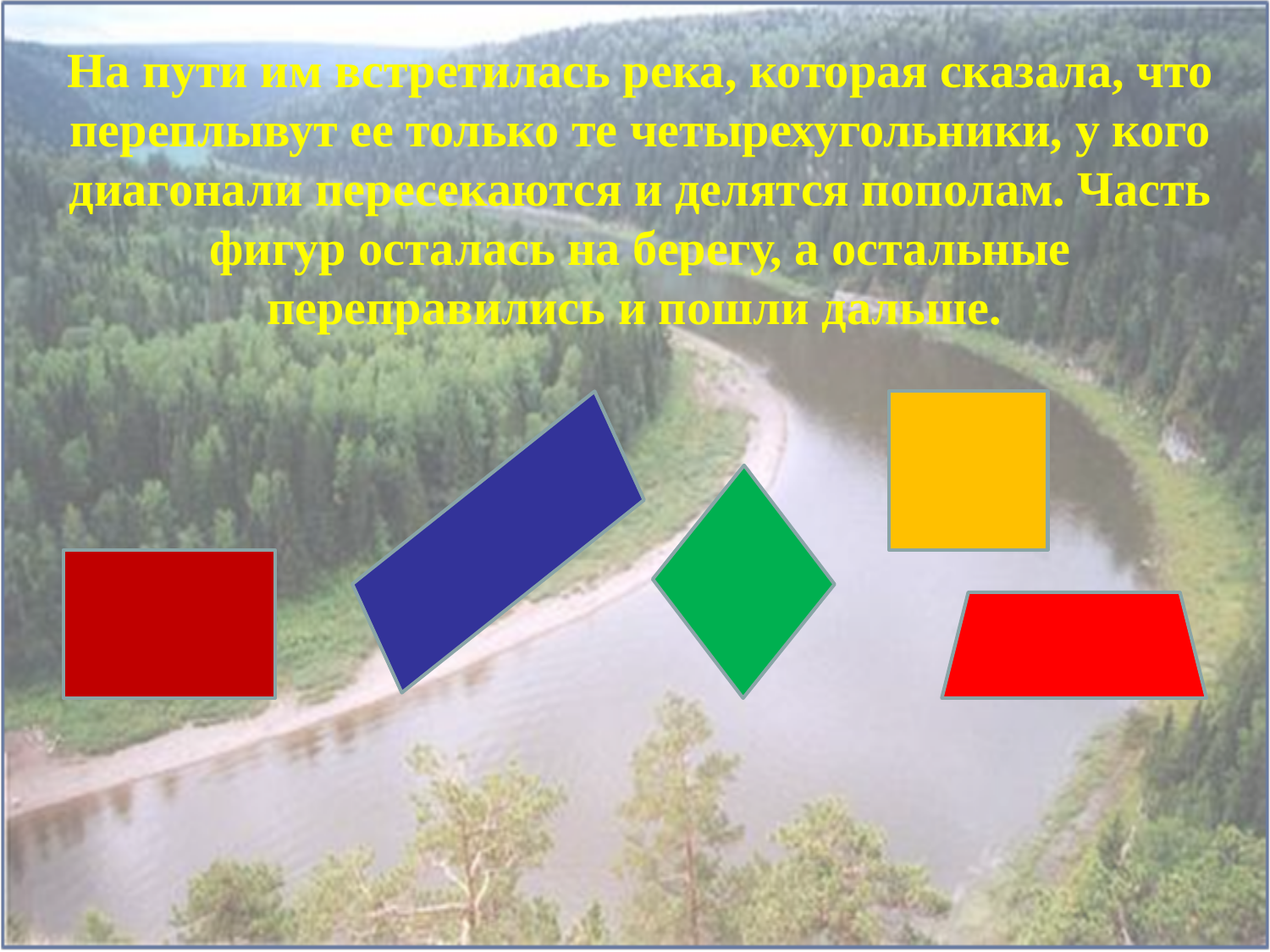

На пути им встретилась река, которая сказала, что переплывут ее только те четырехугольники, у кого диагонали пересекаются и делятся пополам. Часть фигур осталась на берегу, а остальные переправились и пошли дальше.